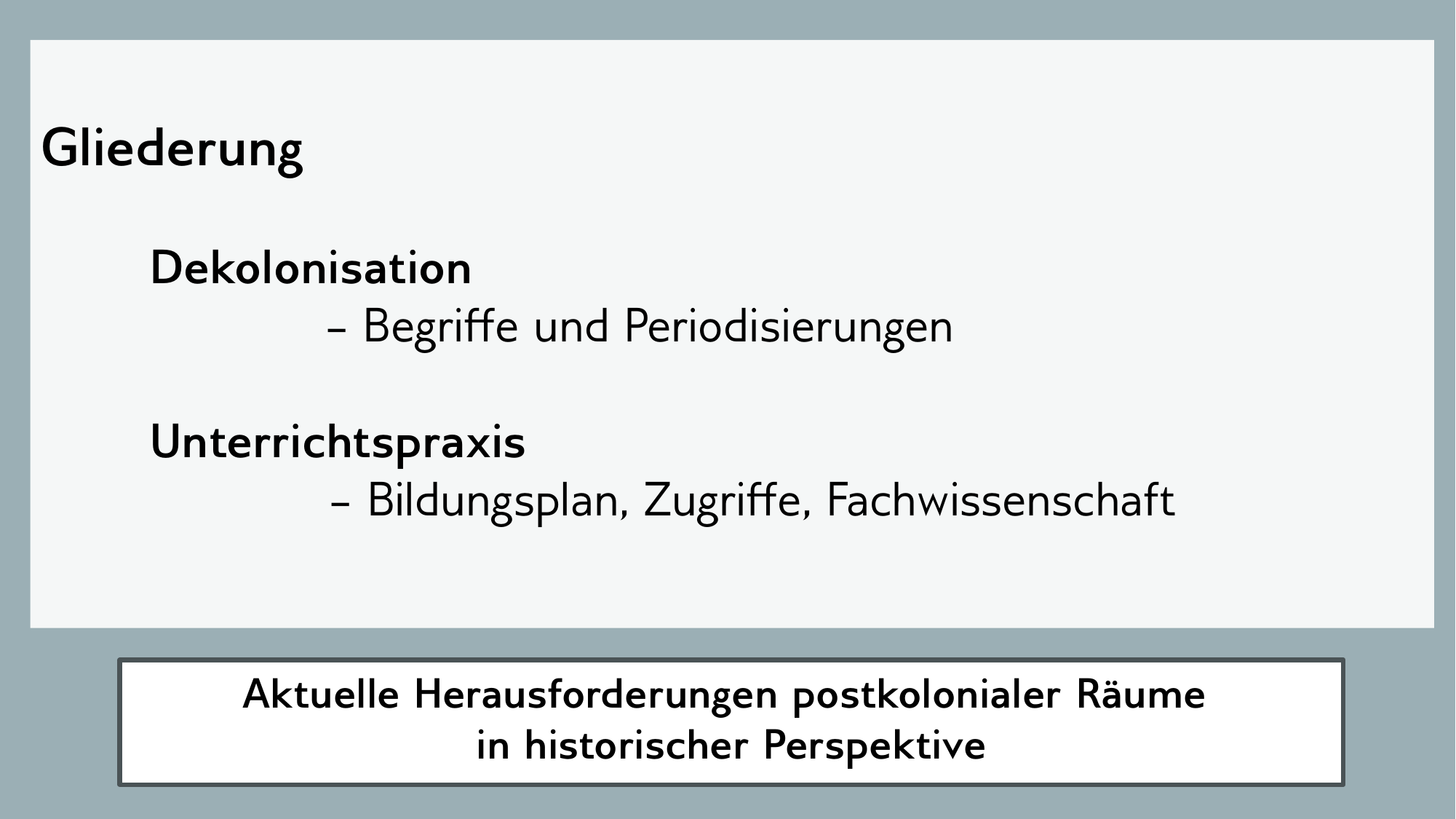

Gliederung

	Dekolonisation
		– Begriffe und Periodisierungen

	Unterrichtspraxis
		– Bildungsplan, Zugriffe, Fachwissenschaft

Aktuelle Herausforderungen postkolonialer Räume
in historischer Perspektive